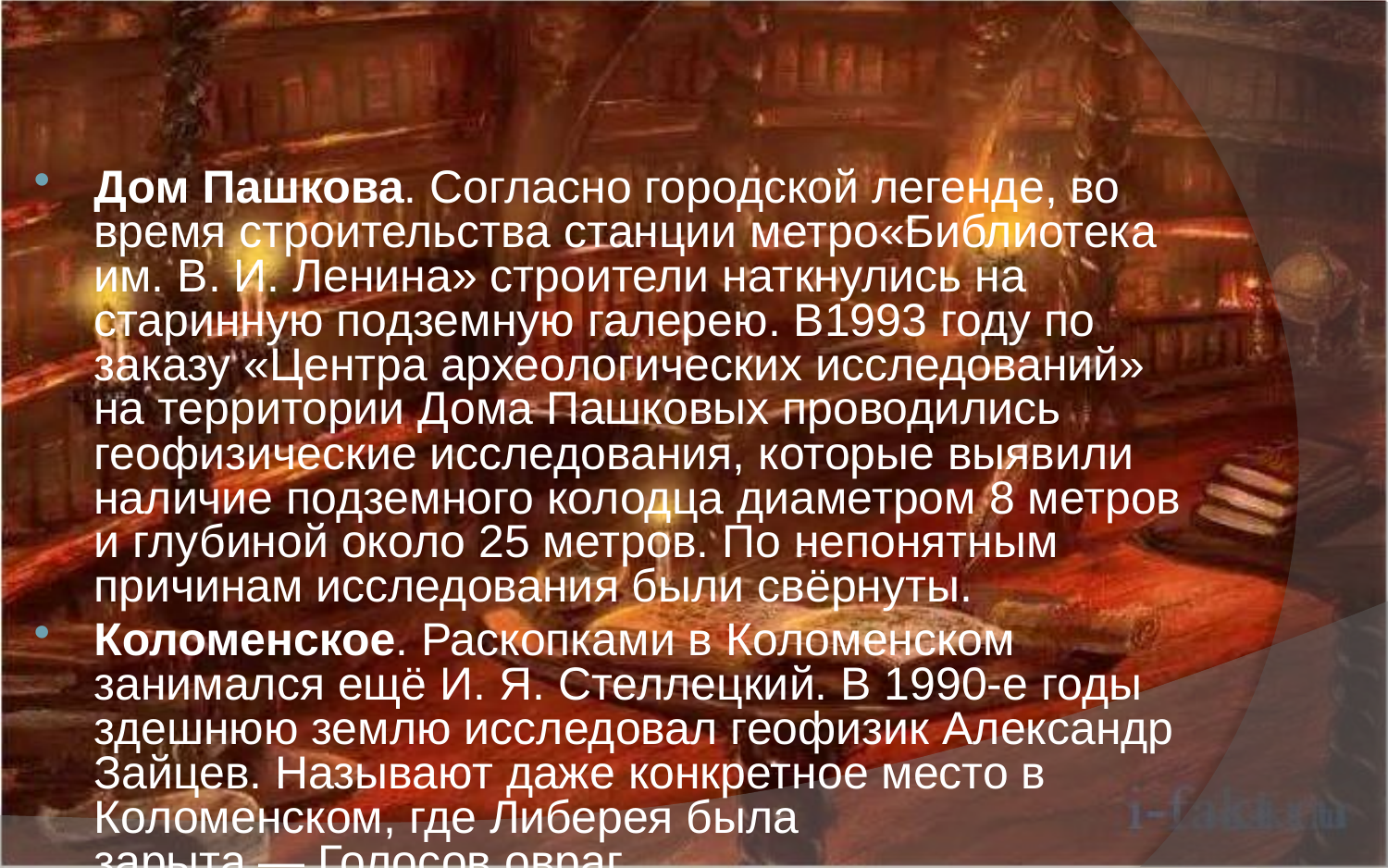

Дом Пашкова. Согласно городской легенде, во время строительства станции метро«Библиотека им. В. И. Ленина» строители наткнулись на старинную подземную галерею. В1993 году по заказу «Центра археологических исследований» на территории Дома Пашковых проводились геофизические исследования, которые выявили наличие подземного колодца диаметром 8 метров и глубиной около 25 метров. По непонятным причинам исследования были свёрнуты.
Коломенское. Раскопками в Коломенском занимался ещё И. Я. Стеллецкий. В 1990-е годы здешнюю землю исследовал геофизик Александр Зайцев. Называют даже конкретное место в Коломенском, где Либерея была зарыта — Голосов овраг.